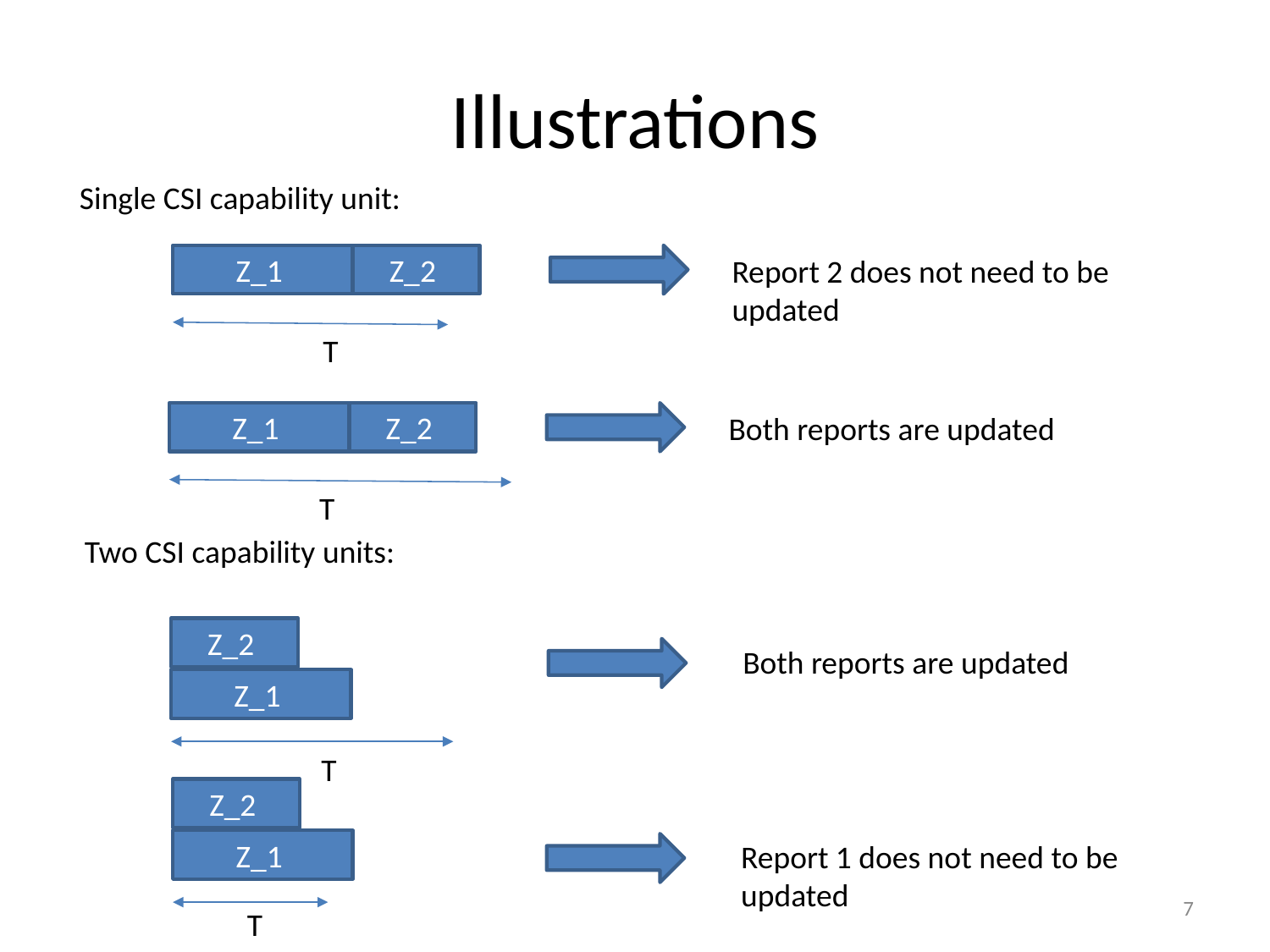

# Illustrations
Single CSI capability unit:
Z_1
Z_2

Report 2 does not need to be updated
T
Z_1
Z_2

Both reports are updated
T
Two CSI capability units:
Z_2
Both reports are updated

Z_1
T
Z_2
Z_1
Report 1 does not need to be updated

7
T